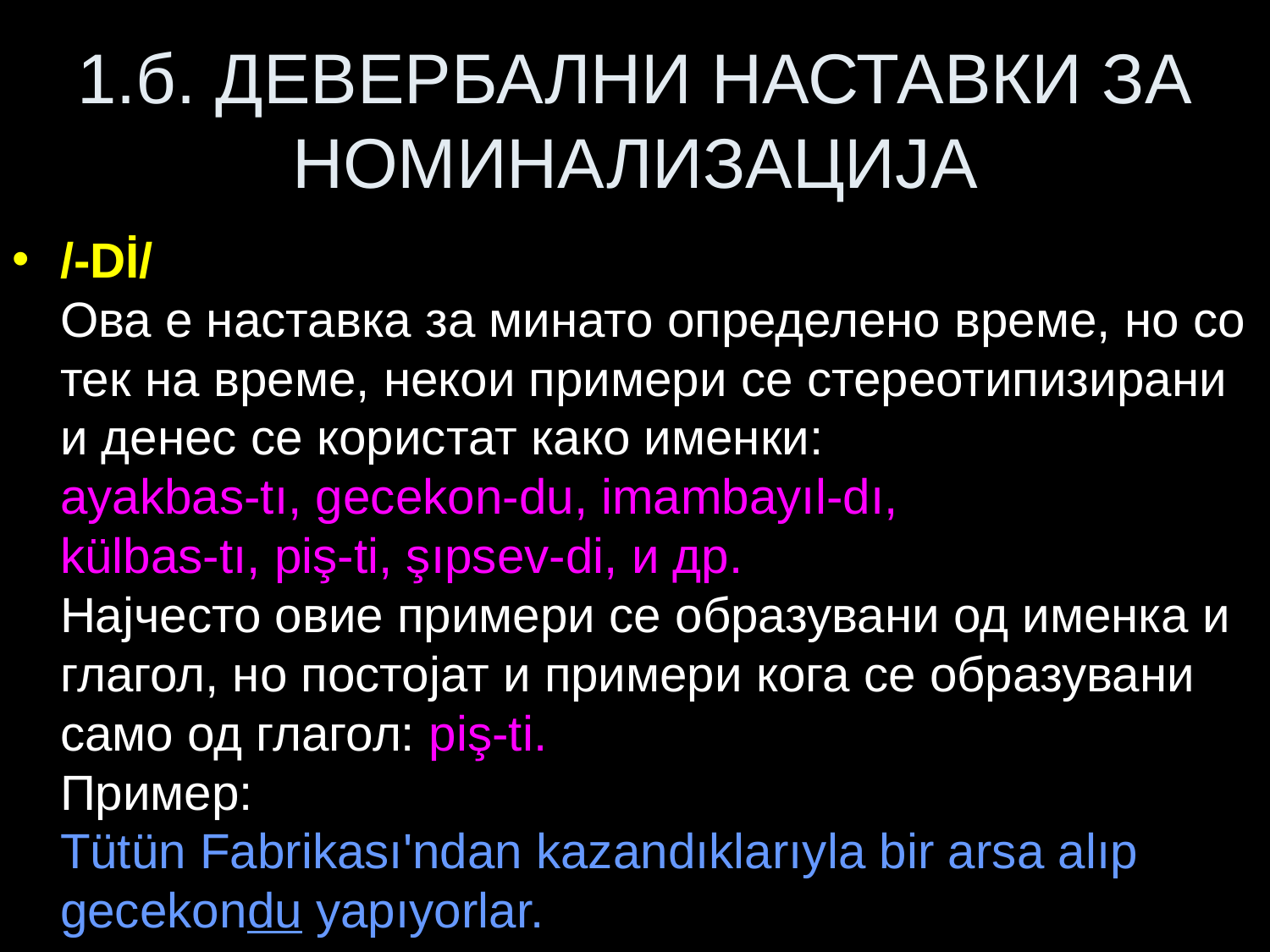

# 1.б. ДЕВЕРБАЛНИ НАСТАВКИ ЗА НОМИНАЛИЗАЦИЈА
/-Dİ/
Ова е наставка за минато определено време, но со тек на време, некои примери се стереотипизирани и денес се користат како именки:
ayakbas-tı, gecekon-du, imambayıl-dı,
külbas-tı, piş-ti, şıpsev-di, и др.
Најчесто овие примери се образувани од именка и глагол, но постојат и примери кога се образувани само од глагол: piş-ti.
Пример:
Tütün Fabrikası'ndan kazandıklarıyla bir arsa alıp gecekondu yapıyorlar.